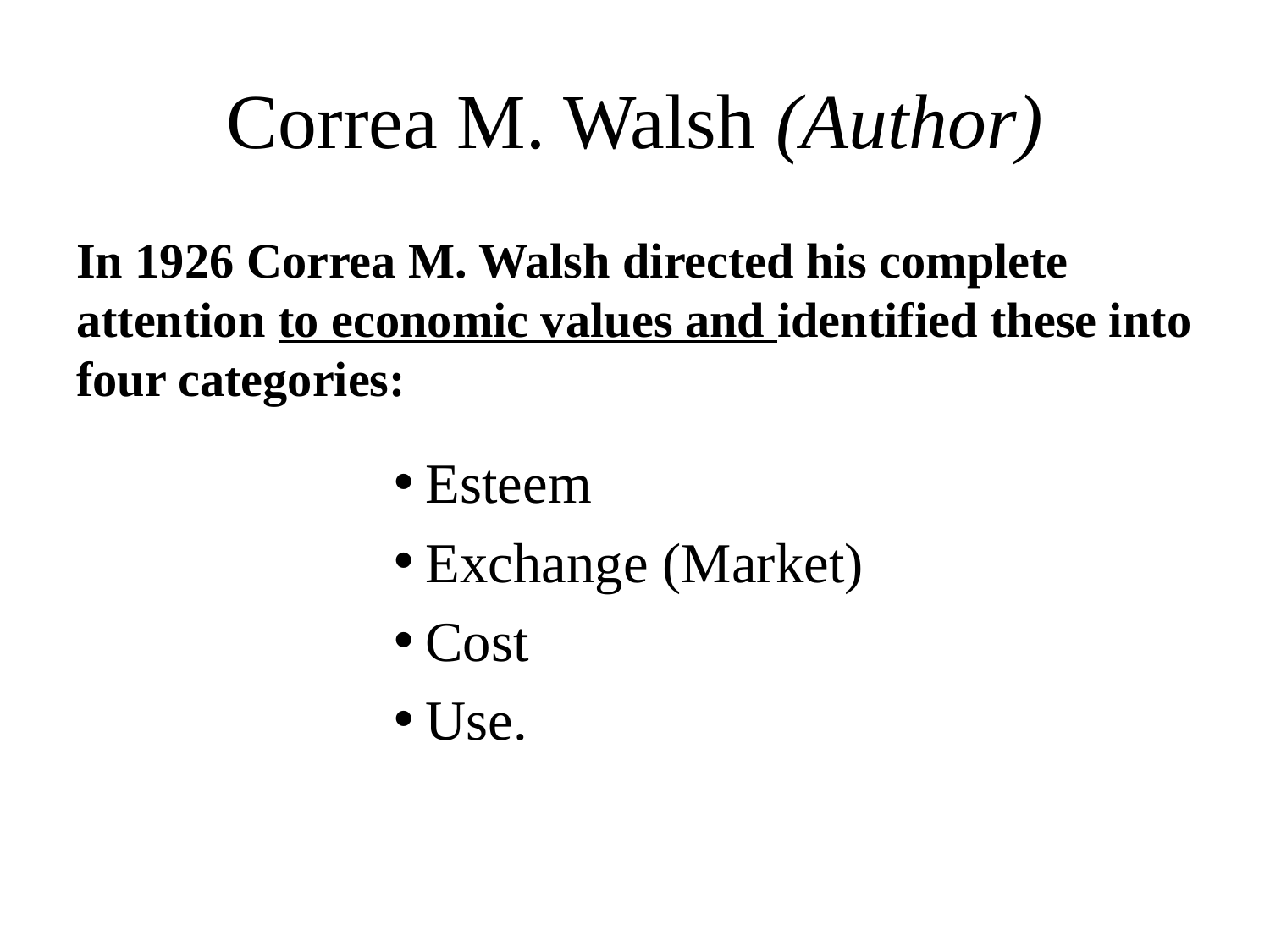

# Correa M. Walsh (Author)
In 1926 Correa M. Walsh directed his complete attention to economic values and identified these into four categories:

Esteem
Exchange (Market)
Cost
Use.